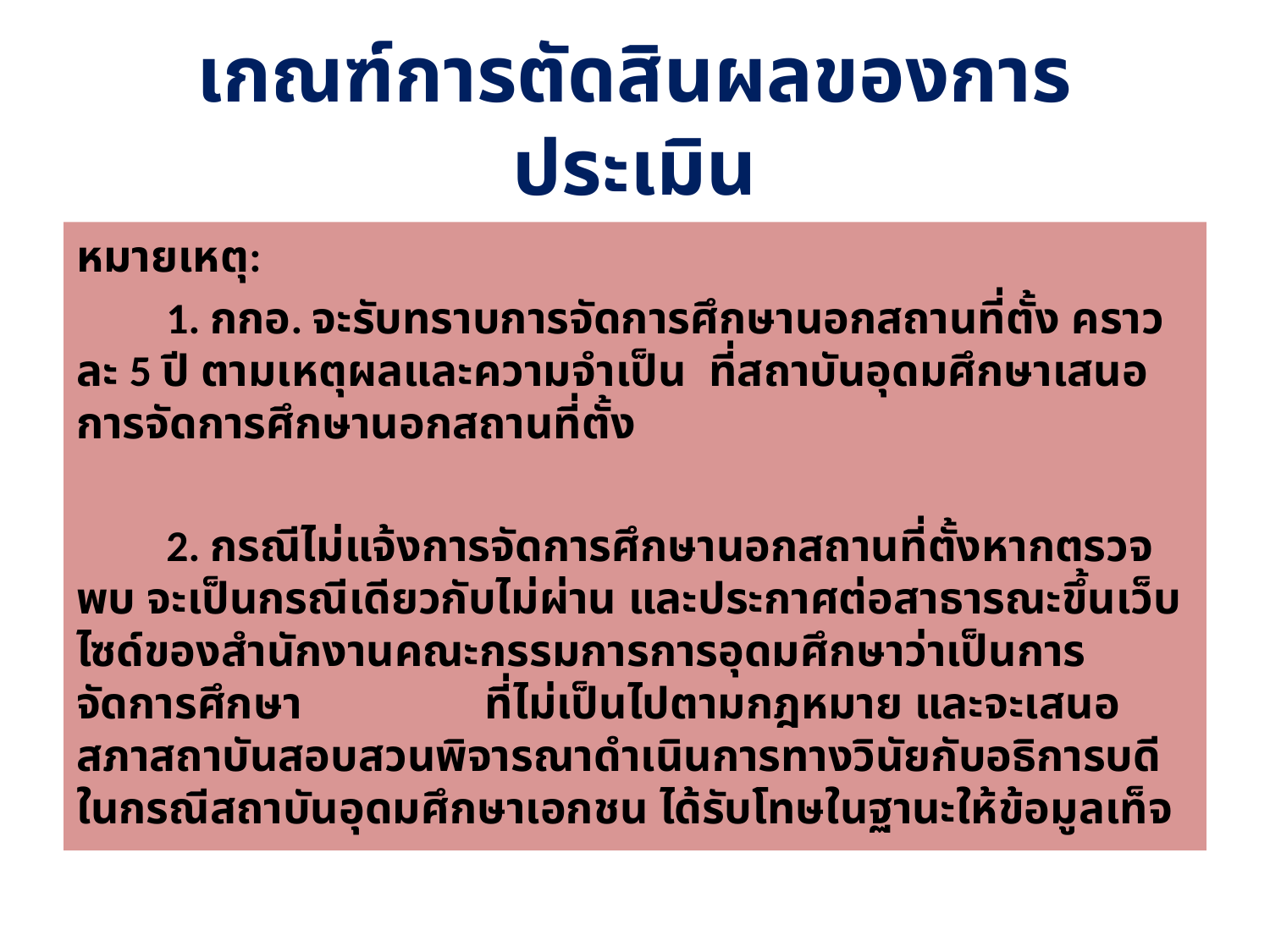

# เกณฑ์การตัดสินผลของการประเมิน
หมายเหตุ:
	1. กกอ. จะรับทราบการจัดการศึกษานอกสถานที่ตั้ง คราวละ 5 ปี ตามเหตุผลและความจำเป็น  ที่สถาบันอุดมศึกษาเสนอการจัดการศึกษานอกสถานที่ตั้ง

	2. กรณีไม่แจ้งการจัดการศึกษานอกสถานที่ตั้งหากตรวจพบ จะเป็นกรณีเดียวกับไม่ผ่าน และประกาศต่อสาธารณะขึ้นเว็บไซด์ของสำนักงานคณะกรรมการการอุดมศึกษาว่าเป็นการจัดการศึกษา                ที่ไม่เป็นไปตามกฎหมาย และจะเสนอสภาสถาบันสอบสวนพิจารณาดำเนินการทางวินัยกับอธิการบดี ในกรณีสถาบันอุดมศึกษาเอกชน ได้รับโทษในฐานะให้ข้อมูลเท็จ